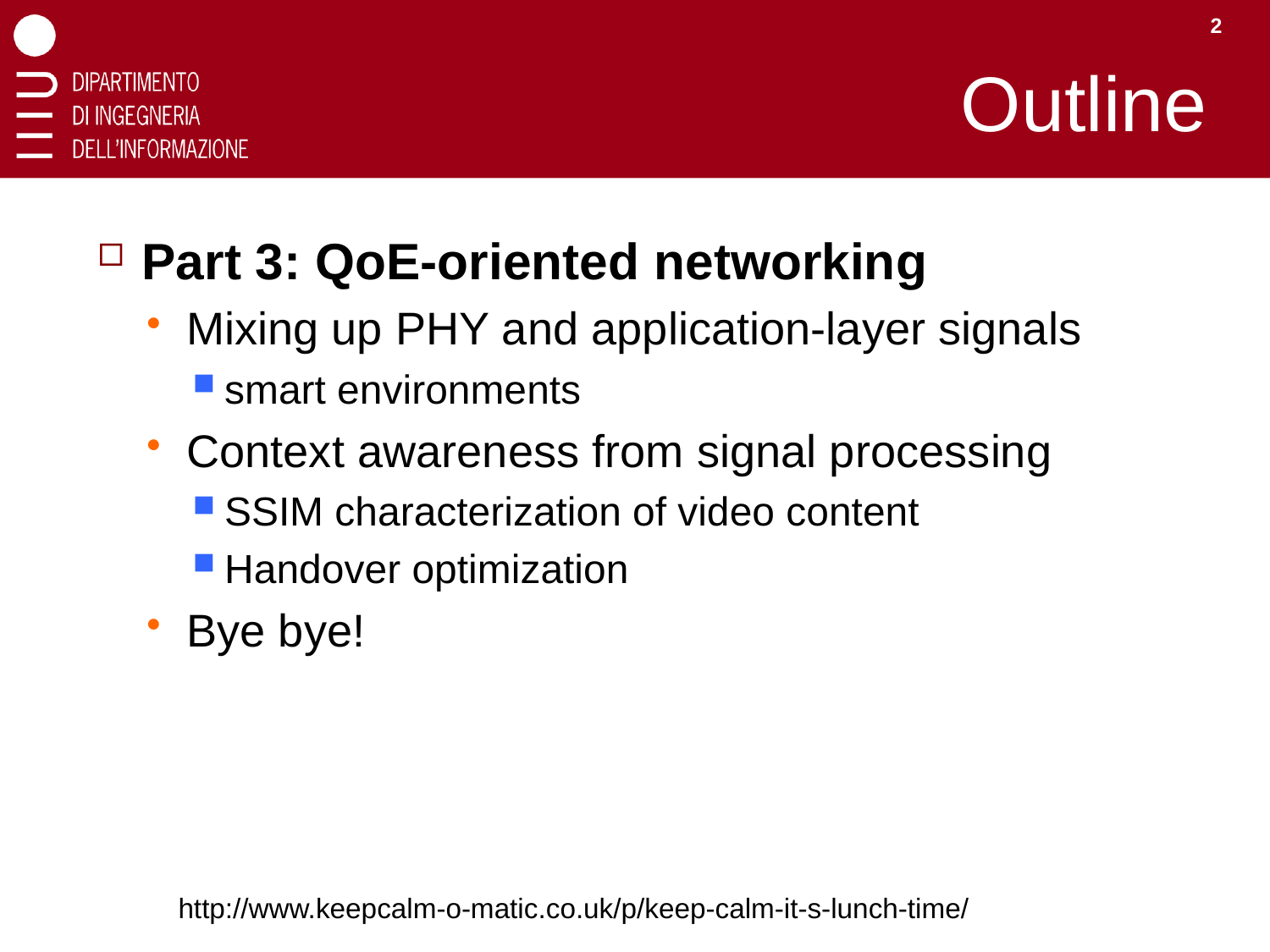

2
# Outline
Part 3: QoE-oriented networking
Mixing up PHY and application-layer signals
smart environments
Context awareness from signal processing
SSIM characterization of video content
Handover optimization
Bye bye!
http://www.keepcalm-o-matic.co.uk/p/keep-calm-it-s-lunch-time/